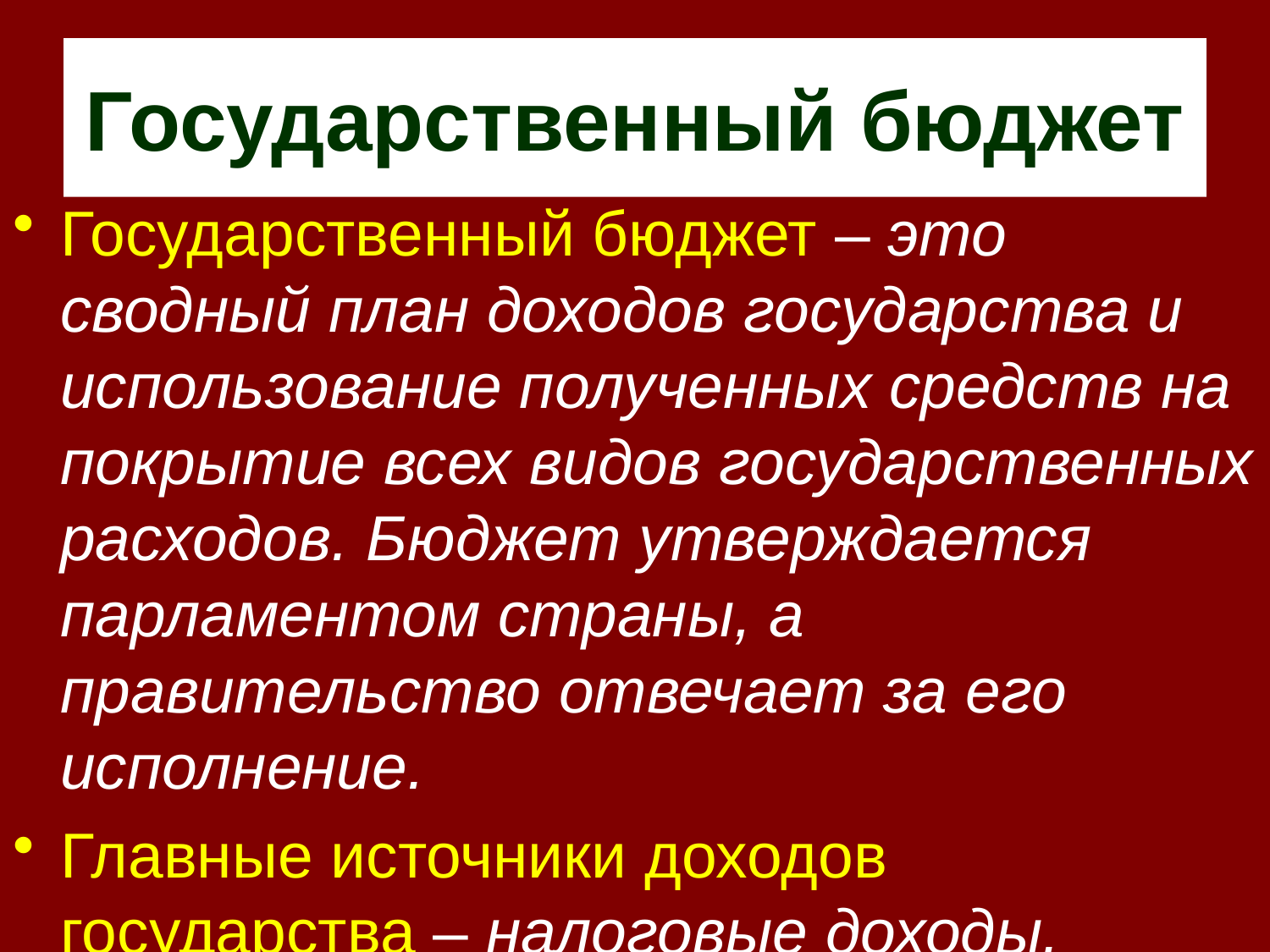

# Государственный бюджет
Государственный бюджет – это сводный план доходов государства и использование полученных средств на покрытие всех видов государственных расходов. Бюджет утверждается парламентом страны, а правительство отвечает за его исполнение.
Главные источники доходов государства – налоговые доходы.